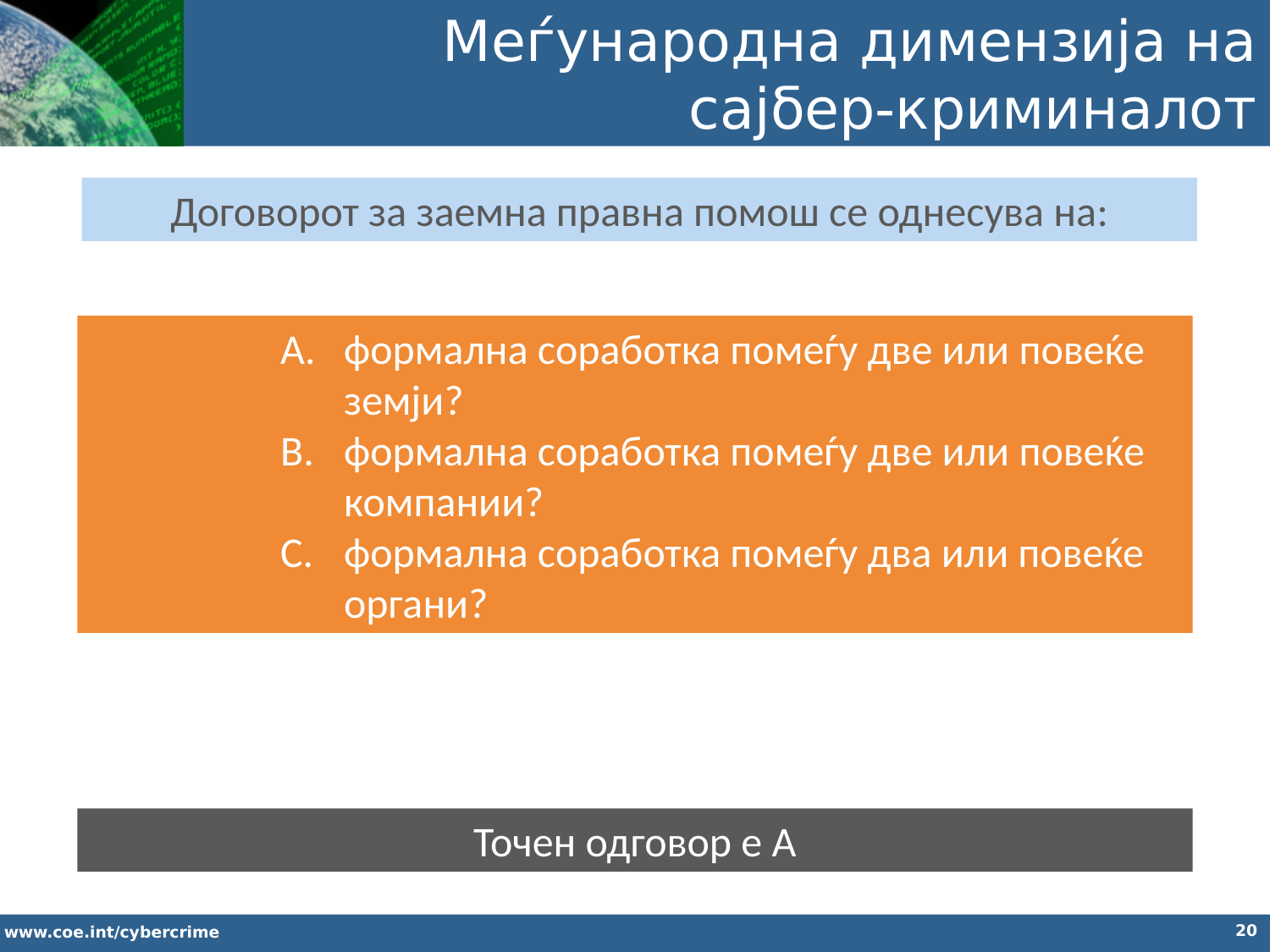

Меѓународна димензија на сајбер-криминалот
Договорот за заемна правна помош се однесува на:
формална соработка помеѓу две или повеќе земји?
формална соработка помеѓу две или повеќе компании?
формална соработка помеѓу два или повеќе органи?
Точен одговор е A
20